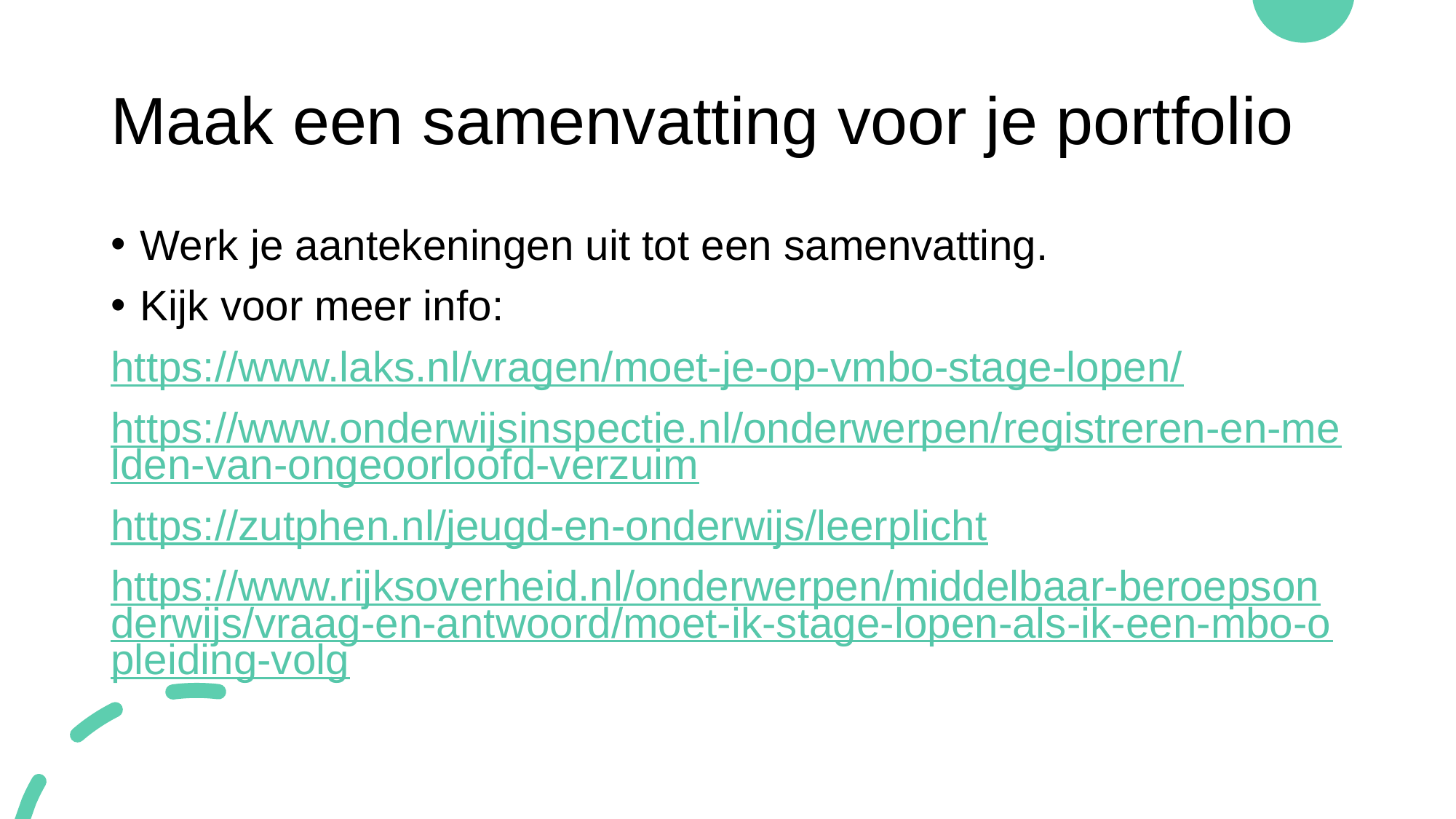

# Maak een samenvatting voor je portfolio
Werk je aantekeningen uit tot een samenvatting.
Kijk voor meer info:
https://www.laks.nl/vragen/moet-je-op-vmbo-stage-lopen/
https://www.onderwijsinspectie.nl/onderwerpen/registreren-en-melden-van-ongeoorloofd-verzuim
https://zutphen.nl/jeugd-en-onderwijs/leerplicht
https://www.rijksoverheid.nl/onderwerpen/middelbaar-beroepsonderwijs/vraag-en-antwoord/moet-ik-stage-lopen-als-ik-een-mbo-opleiding-volg